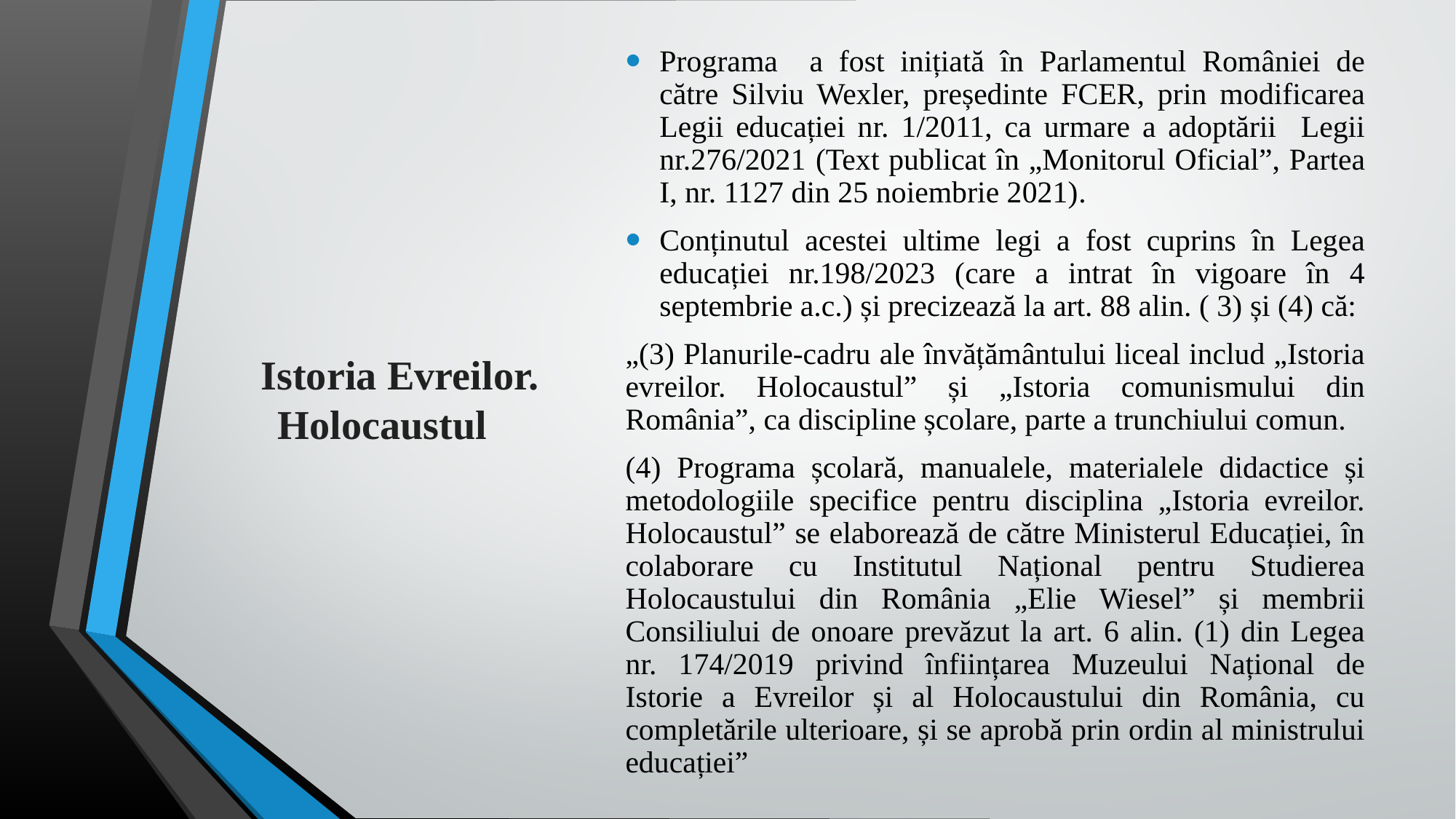

Programa  a fost inițiată în Parlamentul României de către Silviu Wexler, președinte FCER, prin modificarea Legii educației nr. 1/2011, ca urmare a adoptării  Legii nr.276/2021 (Text publicat în „Monitorul Oficial”, Partea I, nr. 1127 din 25 noiembrie 2021).
Conținutul acestei ultime legi a fost cuprins în Legea educației nr.198/2023 (care a intrat în vigoare în 4 septembrie a.c.) și precizează la art. 88 alin. ( 3) și (4) că:
„(3) Planurile-cadru ale învățământului liceal includ „Istoria evreilor. Holocaustul” și „Istoria comunismului din România”, ca discipline școlare, parte a trunchiului comun.
(4) Programa școlară, manualele, materialele didactice și metodologiile specifice pentru disciplina „Istoria evreilor. Holocaustul” se elaborează de către Ministerul Educației, în colaborare cu Institutul Național pentru Studierea Holocaustului din România „Elie Wiesel” și membrii Consiliului de onoare prevăzut la art. 6 alin. (1) din Legea nr. 174/2019 privind înființarea Muzeului Național de Istorie a Evreilor și al Holocaustului din România, cu completările ulterioare, și se aprobă prin ordin al ministrului educației”
# Istoria Evreilor. Holocaustul